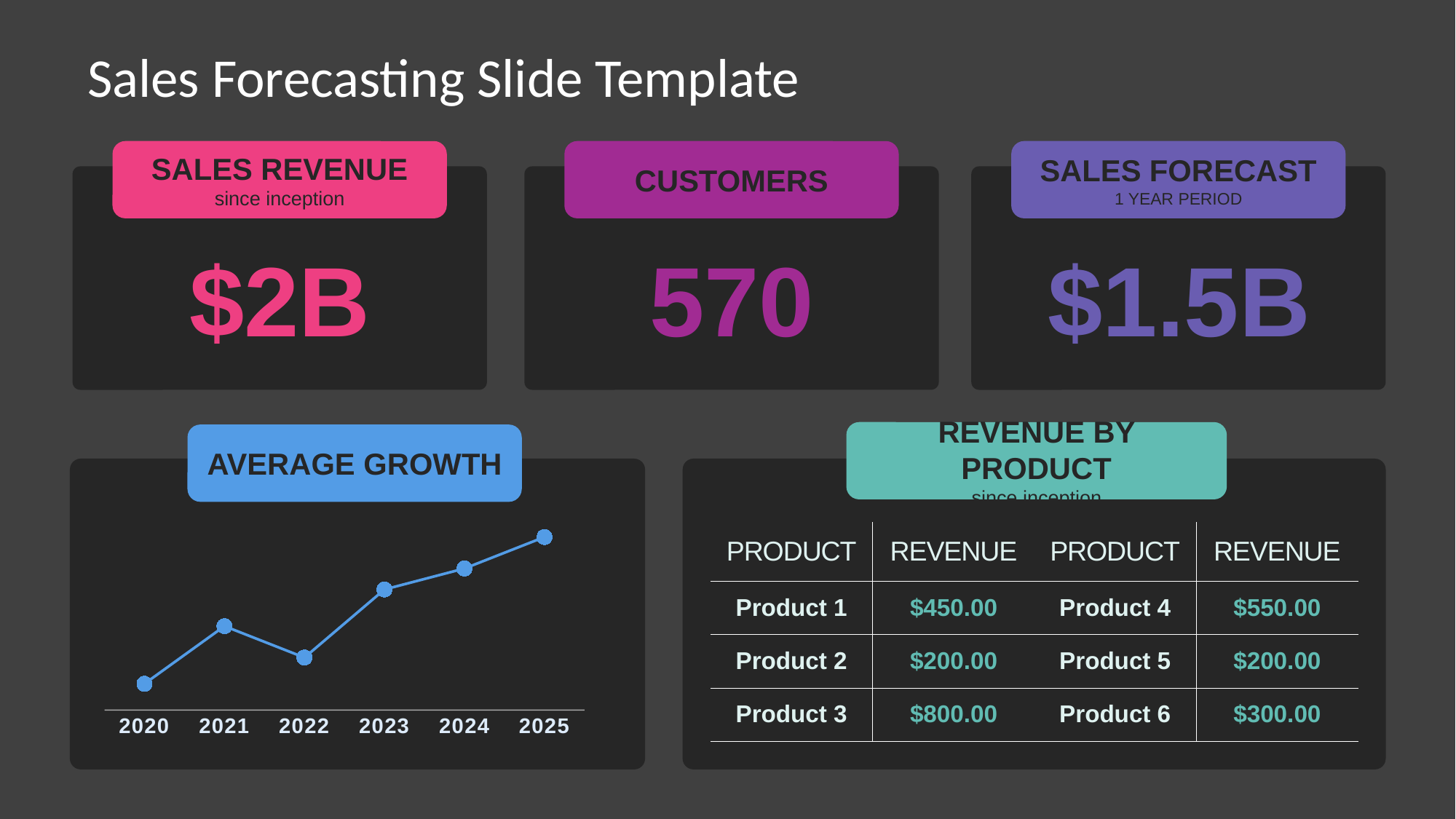

# Sales Forecasting Slide Template
SALES REVENUE
since inception
CUSTOMERS
SALES FORECAST
1 YEAR PERIOD

$2B
570
$1.5B
REVENUE BY PRODUCT
since inception
AVERAGE GROWTH

### Chart

| Category | Series 1 |  |
|---|---|---|
| 2020 | 500.0 | None |
| 2021 | 1600.0 | None |
| 2022 | 1000.0 | None |
| 2023 | 2300.0 | None |
| 2024 | 2700.0 | None |
| 2025 | 3300.0 | None |
| PRODUCT | REVENUE |
| --- | --- |
| Product 1 | $450.00 |
| Product 2 | $200.00 |
| Product 3 | $800.00 |
| PRODUCT | REVENUE |
| --- | --- |
| Product 4 | $550.00 |
| Product 5 | $200.00 |
| Product 6 | $300.00 |